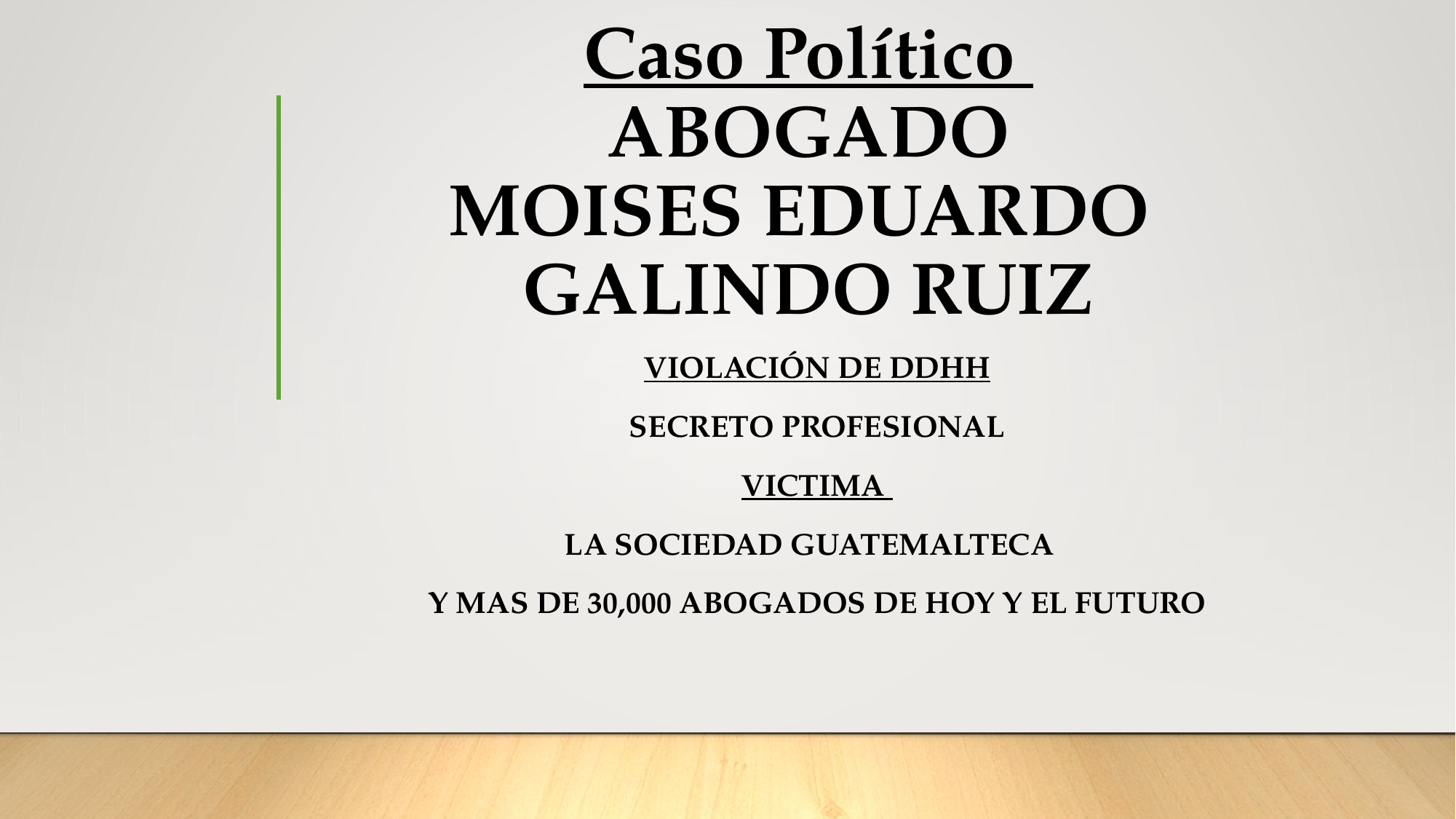

# Caso Político ABOGADO MOISES EDUARDO GALINDO RUIZ
VIOLACIÓN de ddhh
SECRETO PROFESIONAL
Victima
la sociedad guatemalteca
Y MAS DE 30,000 ABOGADOS de hoy y el futuro